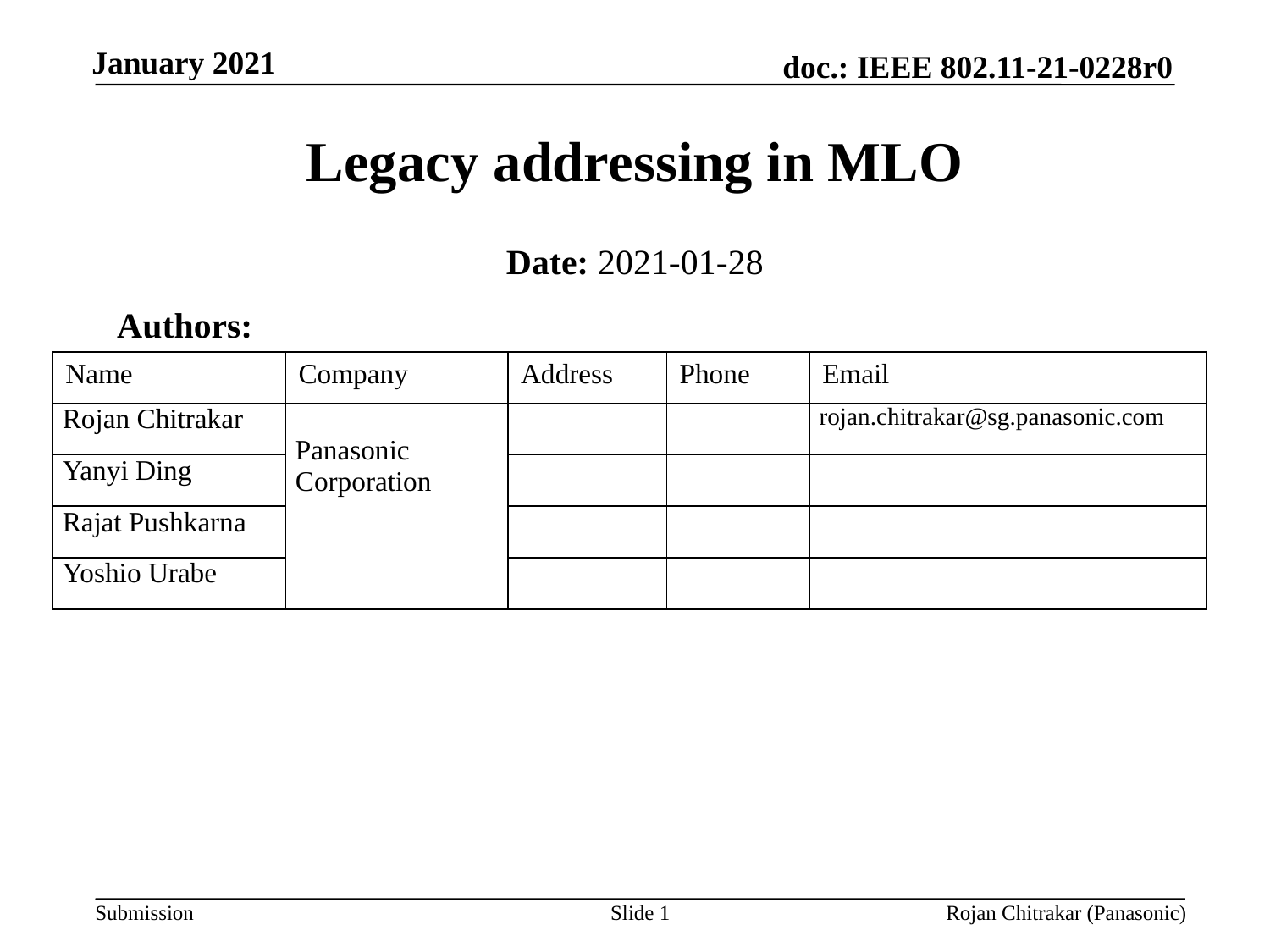

# Legacy addressing in MLO
Date: 2021-01-28
 Authors:
| Name | Company | Address | Phone | Email |
| --- | --- | --- | --- | --- |
| Rojan Chitrakar | Panasonic Corporation |  |  | rojan.chitrakar@sg.panasonic.com |
| Yanyi Ding |  |  |  |  |
| Rajat Pushkarna |  |  |  |  |
| Yoshio Urabe |  |  |  |  |
Slide 1
Rojan Chitrakar (Panasonic)